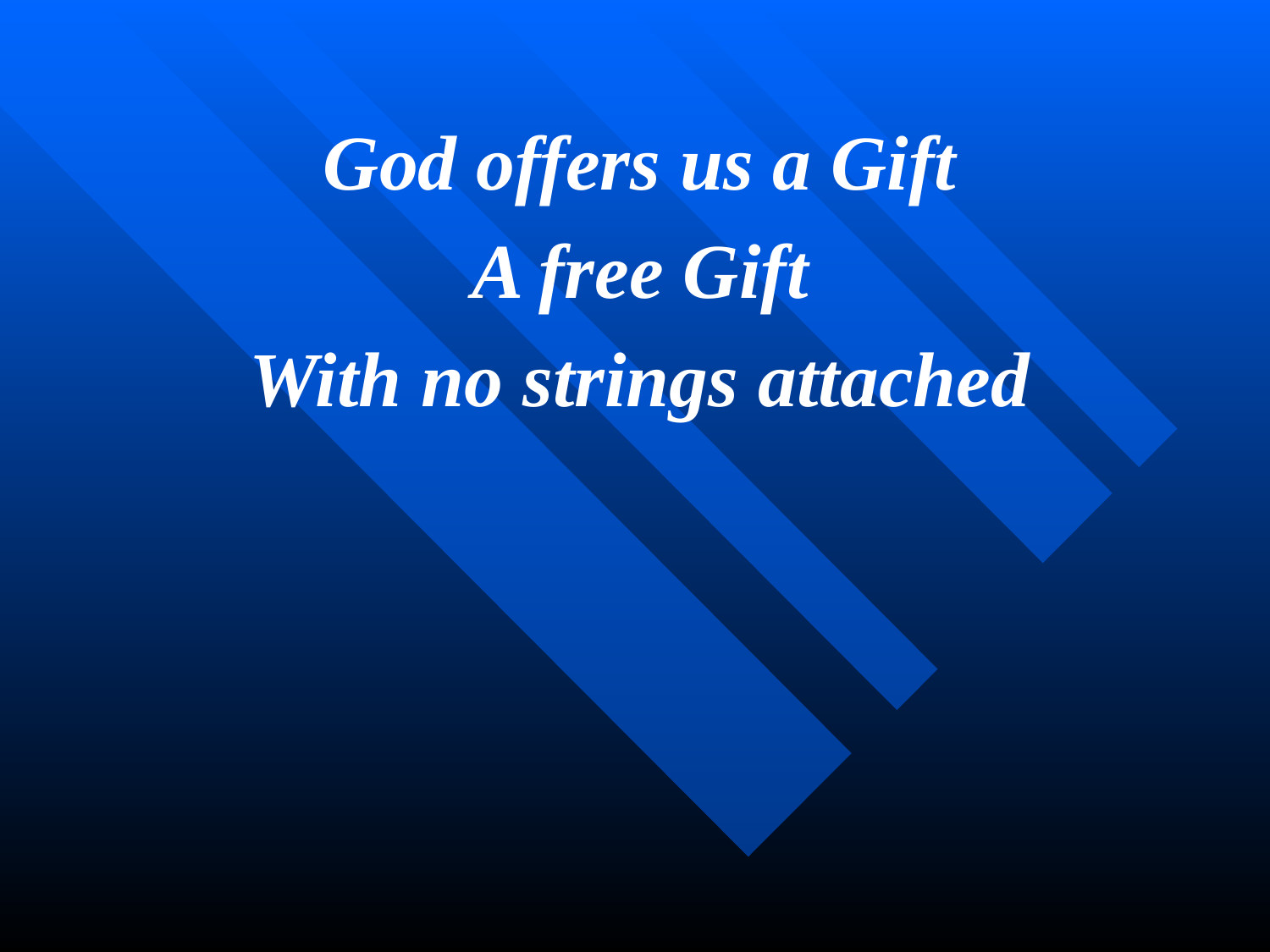

God offers us a Gift
A free Gift
With no strings attached